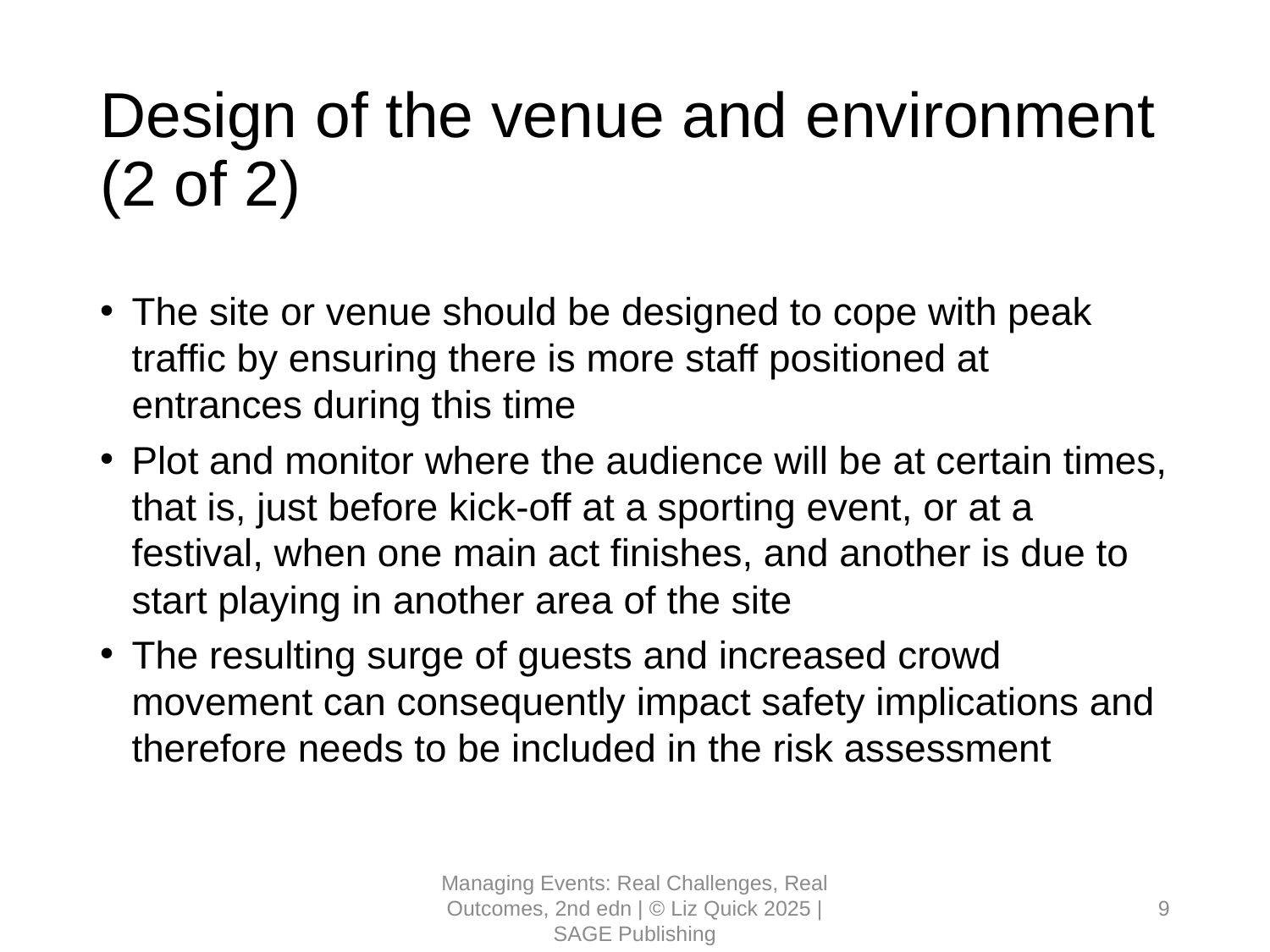

# Design of the venue and environment (2 of 2)
The site or venue should be designed to cope with peak traffic by ensuring there is more staff positioned at entrances during this time
Plot and monitor where the audience will be at certain times, that is, just before kick-off at a sporting event, or at a festival, when one main act finishes, and another is due to start playing in another area of the site
The resulting surge of guests and increased crowd movement can consequently impact safety implications and therefore needs to be included in the risk assessment
Managing Events: Real Challenges, Real Outcomes, 2nd edn | © Liz Quick 2025 | SAGE Publishing
9